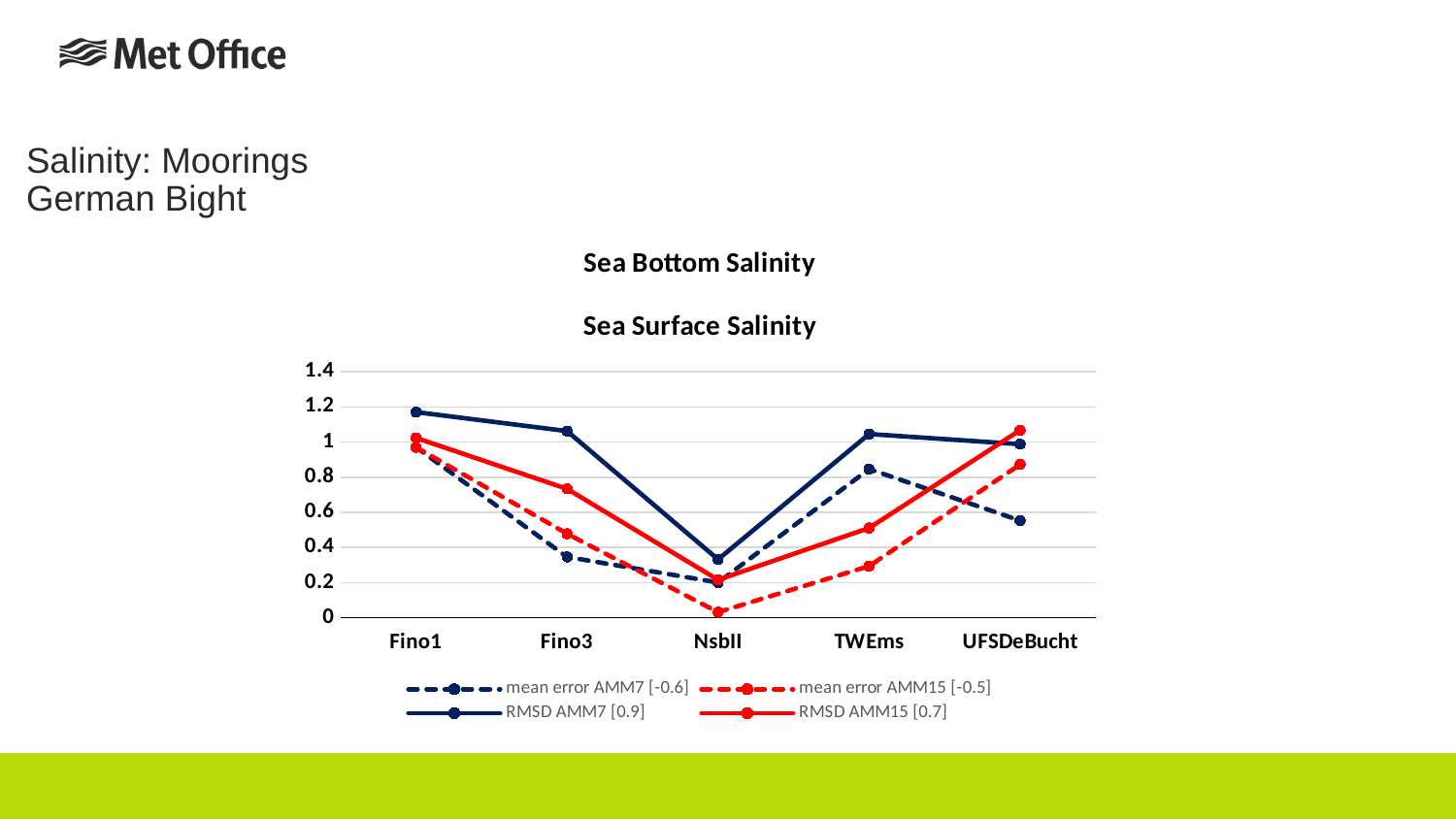

# Salinity: Moorings German Bight

### Chart: Sea Bottom Salinity

| Category | mean error | mean error | RMSD | RMSD |
|---|---|---|---|---|
| Fino1 | 0.95071 | 0.95384 | 1.10314 | 1.02215 |
| Fino3 | 0.53496 | 0.38431 | 0.90299 | 0.62472 |
| NsbII | 0.25766 | 0.03147 | 0.37169 | 0.16798 |
| TWEms | 0.88625 | 0.26172 | 1.08315 | 0.44625 |
| UFSDeBucht | 0.85912 | 0.89992 | 1.07502 | 1.01942 |

### Chart: Sea Surface Salinity

| Category | mean error | mean error | RMSD | RMSD |
|---|---|---|---|---|
| Fino1 | 0.97025 | 0.97025 | 1.17039 | 1.02337 |
| Fino3 | 0.34629 | 0.47809 | 1.06208 | 0.73384 |
| NsbII | 0.20098 | 0.03226 | 0.33211 | 0.21635 |
| TWEms | 0.84612 | 0.29419 | 1.04548 | 0.51089 |
| UFSDeBucht | 0.55307 | 0.87253 | 0.98783 | 1.0673 |